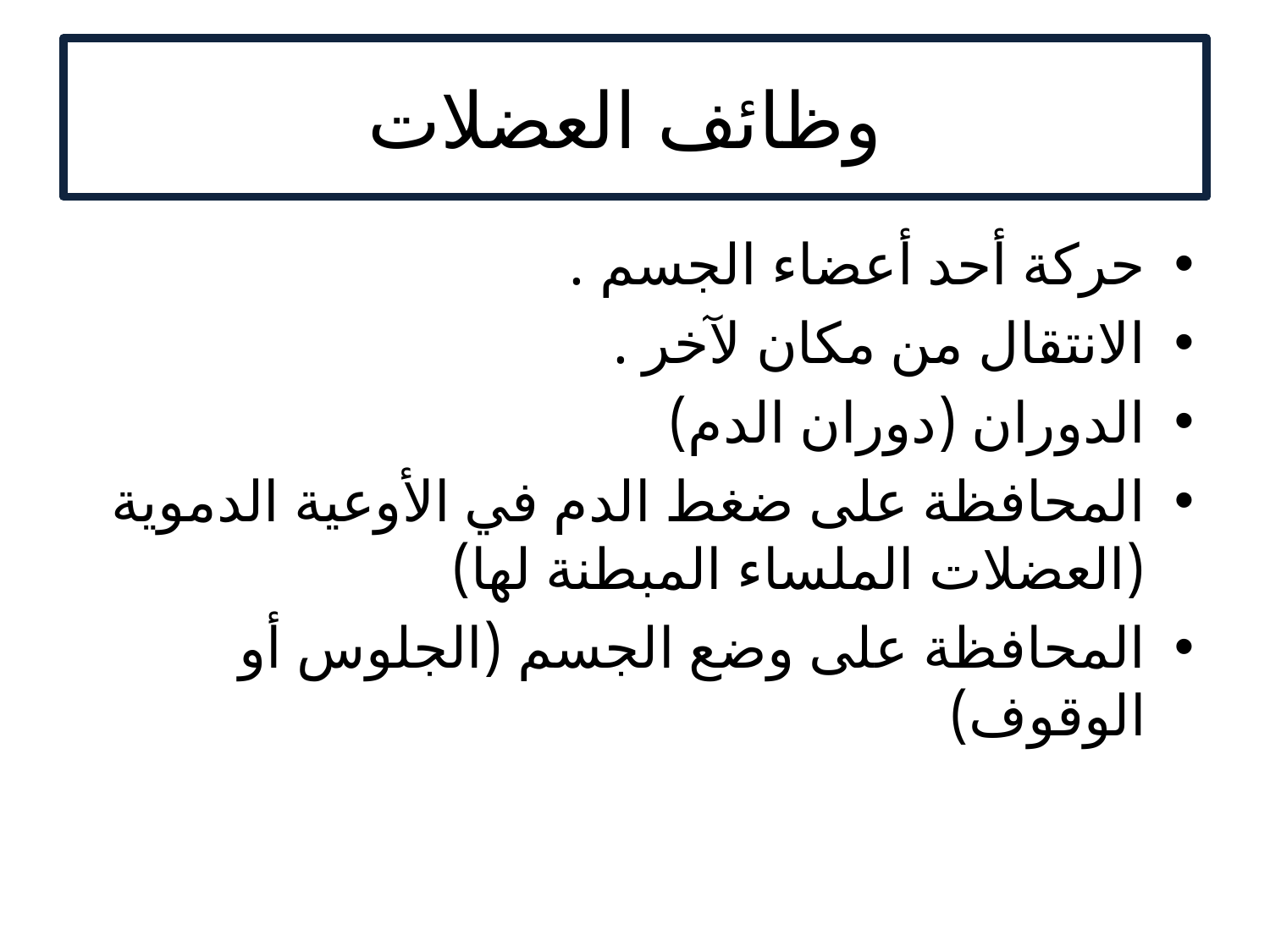

# وظائف العضلات
حركة أحد أعضاء الجسم .
الانتقال من مكان لآخر .
الدوران (دوران الدم)
المحافظة على ضغط الدم في الأوعية الدموية (العضلات الملساء المبطنة لها)
المحافظة على وضع الجسم (الجلوس أو الوقوف)